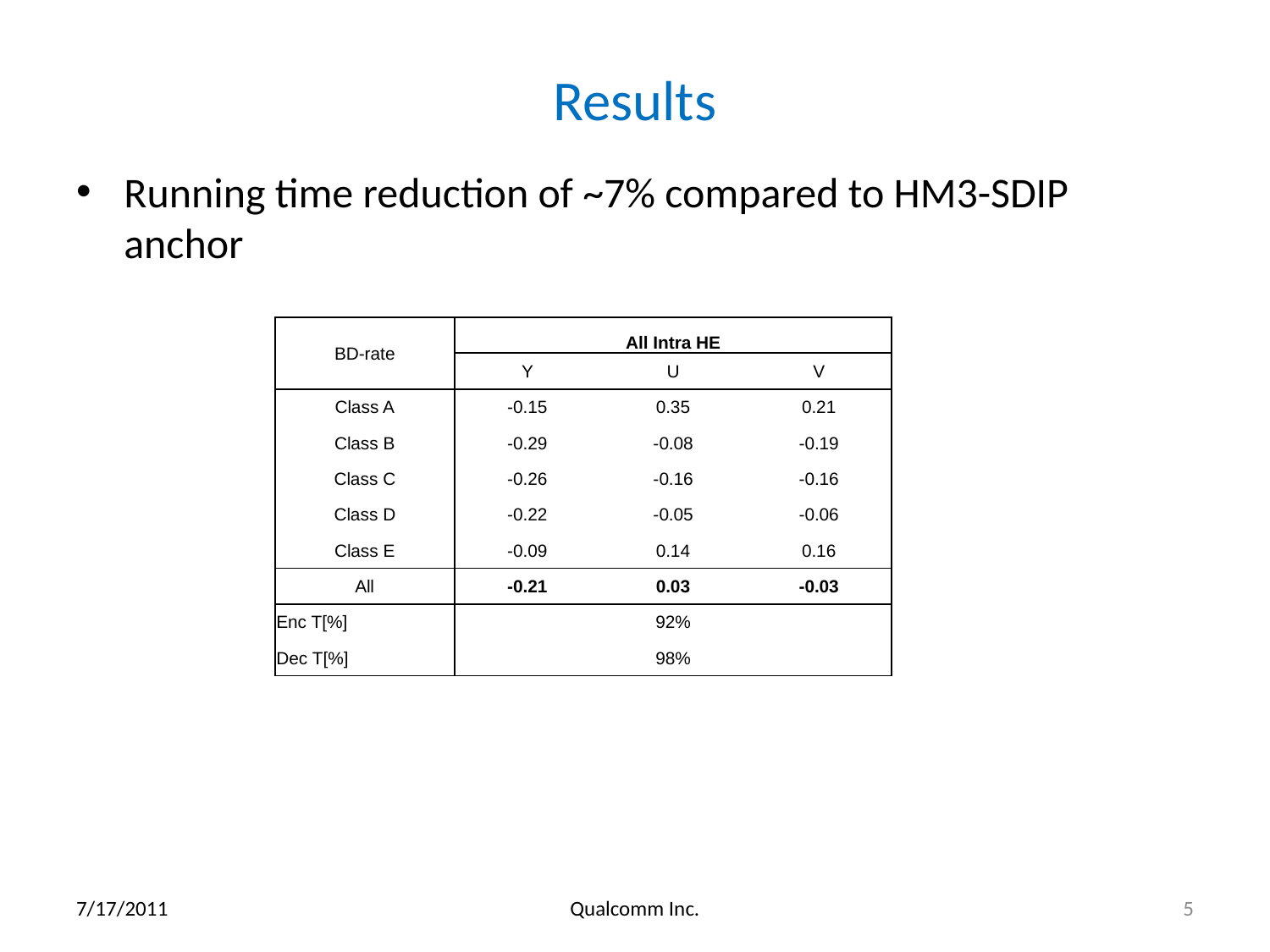

# Results
Running time reduction of ~7% compared to HM3-SDIP anchor
| BD-rate | All Intra HE |  |  |
| --- | --- | --- | --- |
|  | Y | U | V |
| Class A | -0.15 | 0.35 | 0.21 |
| Class B | -0.29 | -0.08 | -0.19 |
| Class C | -0.26 | -0.16 | -0.16 |
| Class D | -0.22 | -0.05 | -0.06 |
| Class E | -0.09 | 0.14 | 0.16 |
| All | -0.21 | 0.03 | -0.03 |
| Enc T[%] | 92% |  |  |
| Dec T[%] | 98% |  |  |
7/17/2011
Qualcomm Inc.
5